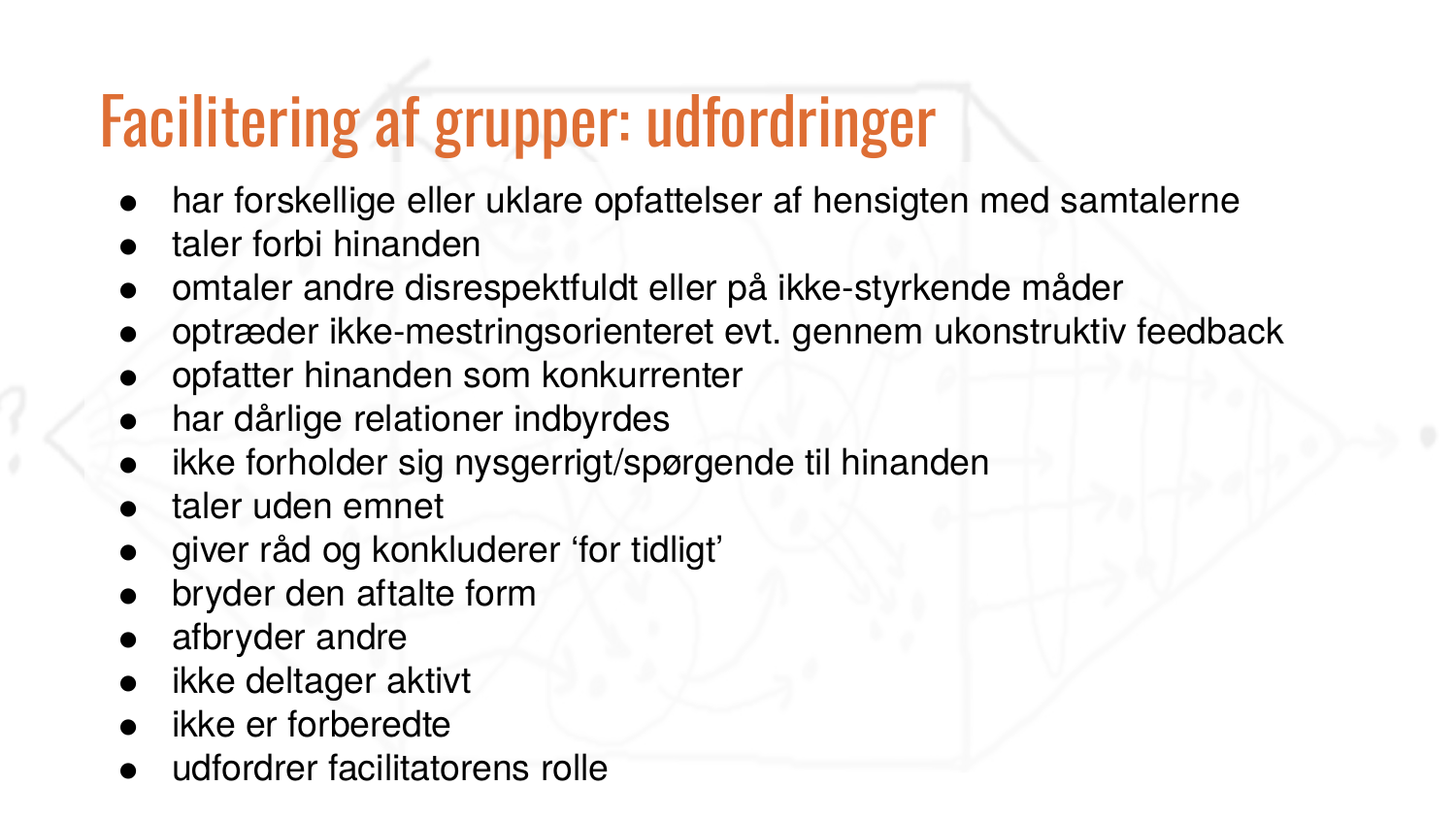

Facilitering af grupper: udfordringer
har forskellige eller uklare opfattelser af hensigten med samtalerne
taler forbi hinanden
omtaler andre disrespektfuldt eller på ikke-styrkende måder
optræder ikke-mestringsorienteret evt. gennem ukonstruktiv feedback
opfatter hinanden som konkurrenter
har dårlige relationer indbyrdes
ikke forholder sig nysgerrigt/spørgende til hinanden
taler uden emnet
giver råd og konkluderer ‘for tidligt’
bryder den aftalte form
afbryder andre
ikke deltager aktivt
ikke er forberedte
udfordrer facilitatorens rolle